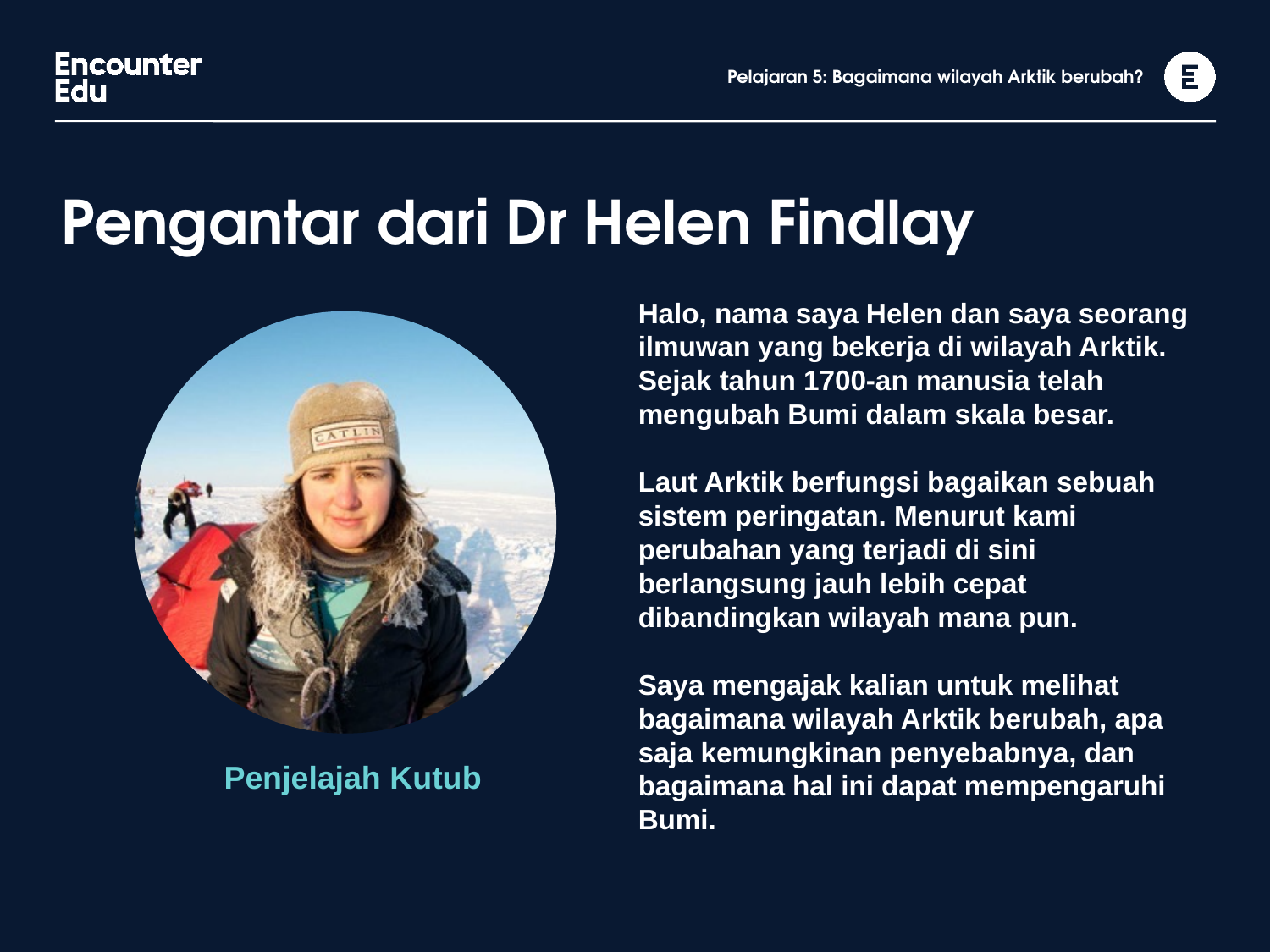

# Pelajaran 5: Bagaimana wilayah Arktik berubah?
Pengantar dari Dr Helen Findlay
Halo, nama saya Helen dan saya seorang ilmuwan yang bekerja di wilayah Arktik. Sejak tahun 1700-an manusia telah mengubah Bumi dalam skala besar.

Laut Arktik berfungsi bagaikan sebuah sistem peringatan. Menurut kami perubahan yang terjadi di sini berlangsung jauh lebih cepat dibandingkan wilayah mana pun.

Saya mengajak kalian untuk melihat bagaimana wilayah Arktik berubah, apa saja kemungkinan penyebabnya, dan bagaimana hal ini dapat mempengaruhi
Bumi.

Penjelajah Kutub